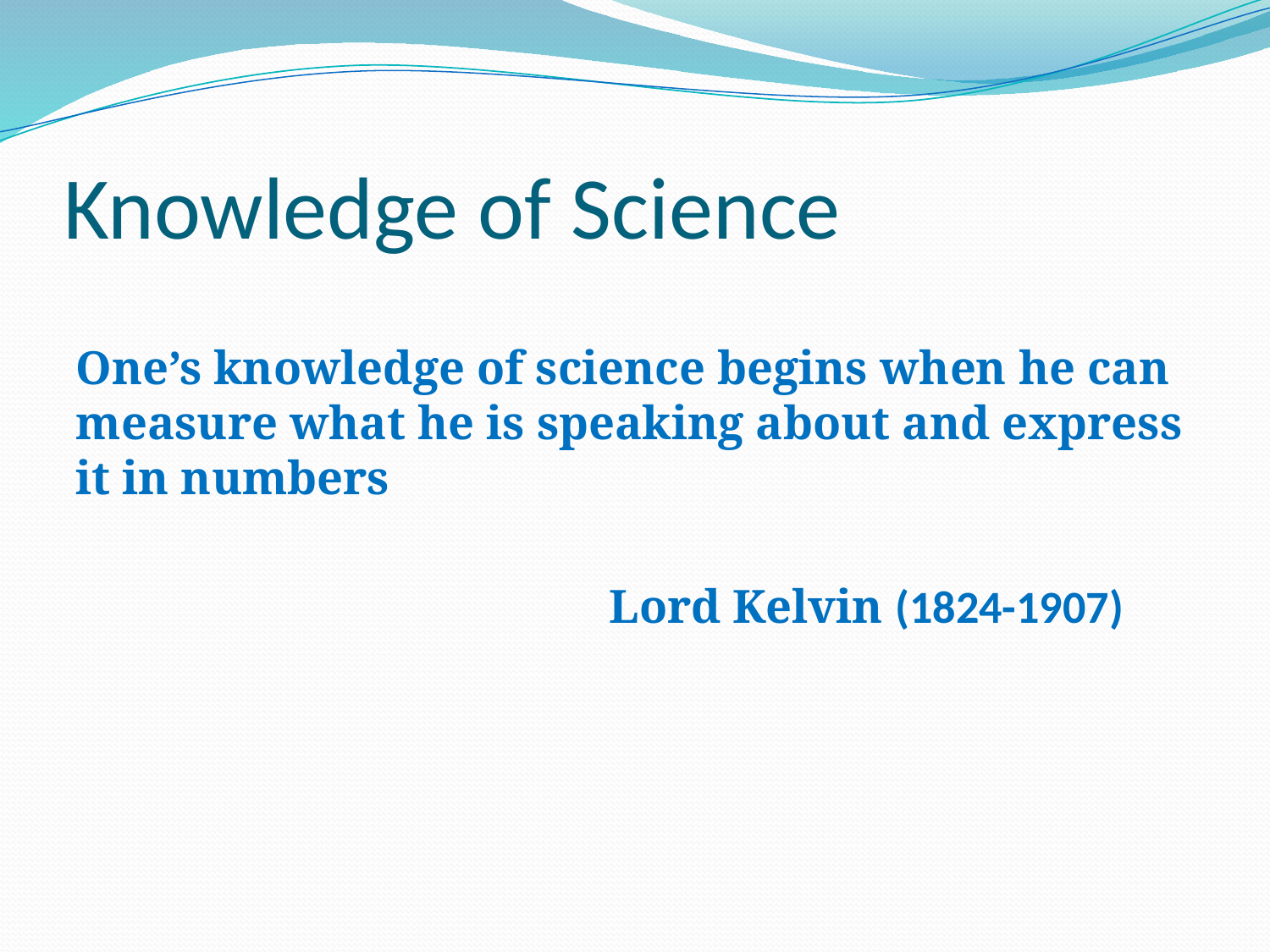

# Knowledge of Science

One’s knowledge of science begins when he can measure what he is speaking about and express it in numbers

                                             Lord Kelvin (1824-1907)